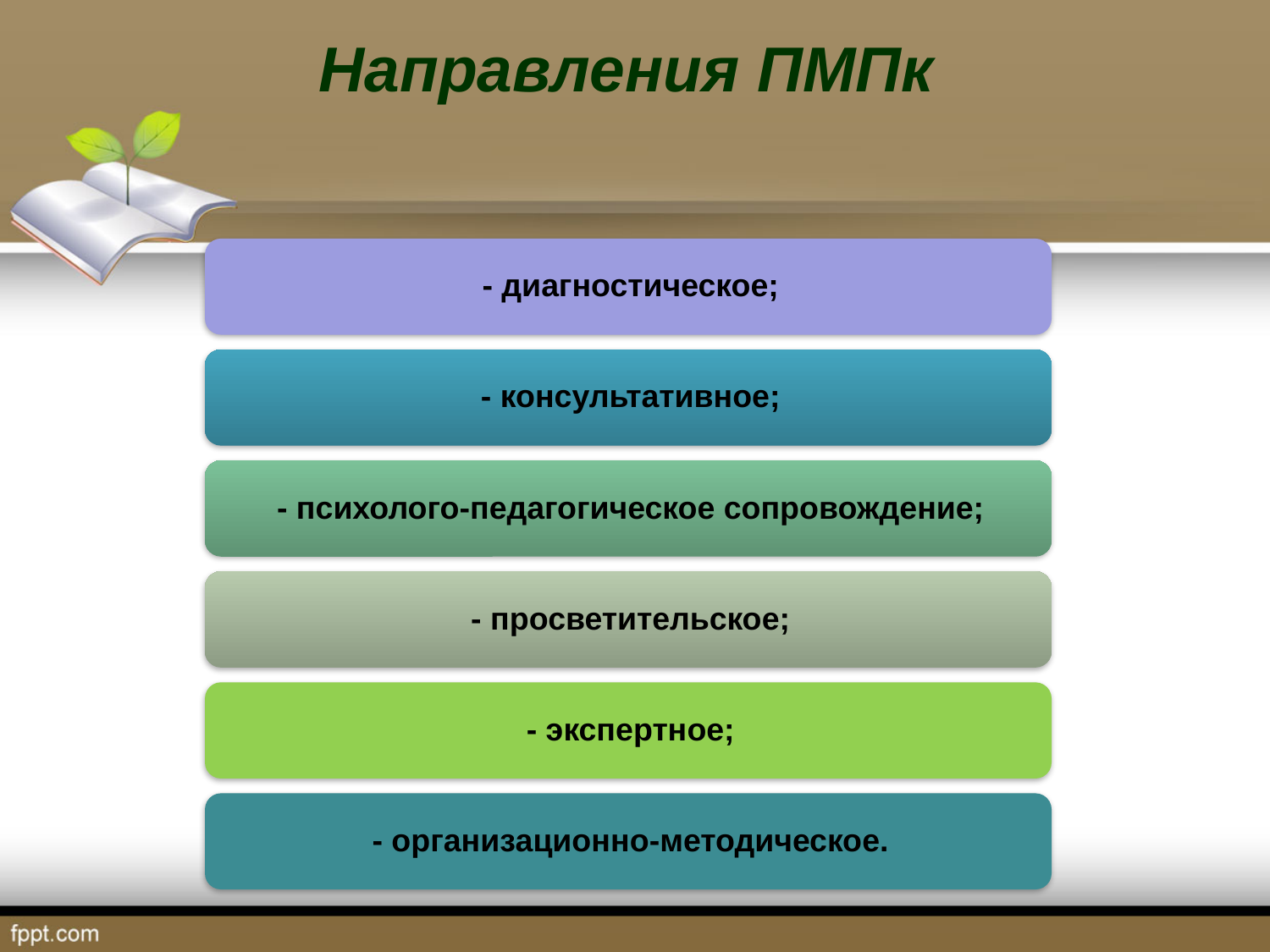

# Направления ПМПк
- диагностическое;
- консультативное;
- психолого-педагогическое сопровождение;
- просветительское;
- экспертное;
- организационно-методическое.